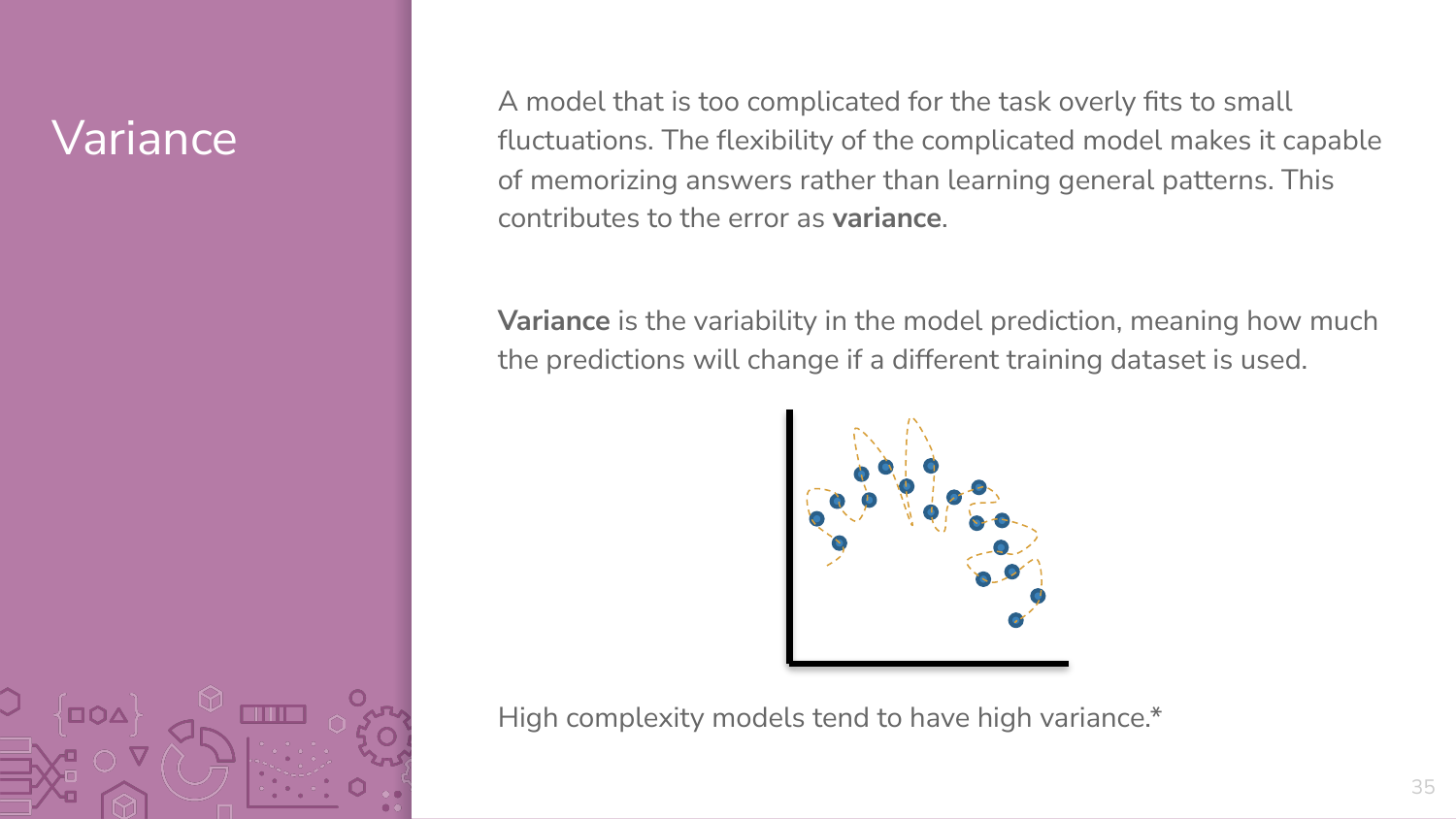

A model that is too complicated for the task overly fits to small fluctuations. The flexibility of the complicated model makes it capable of memorizing answers rather than learning general patterns. This contributes to the error as variance.

Variance is the variability in the model prediction, meaning how much the predictions will change if a different training dataset is used.

High complexity models tend to have high variance.*
# Variance

35